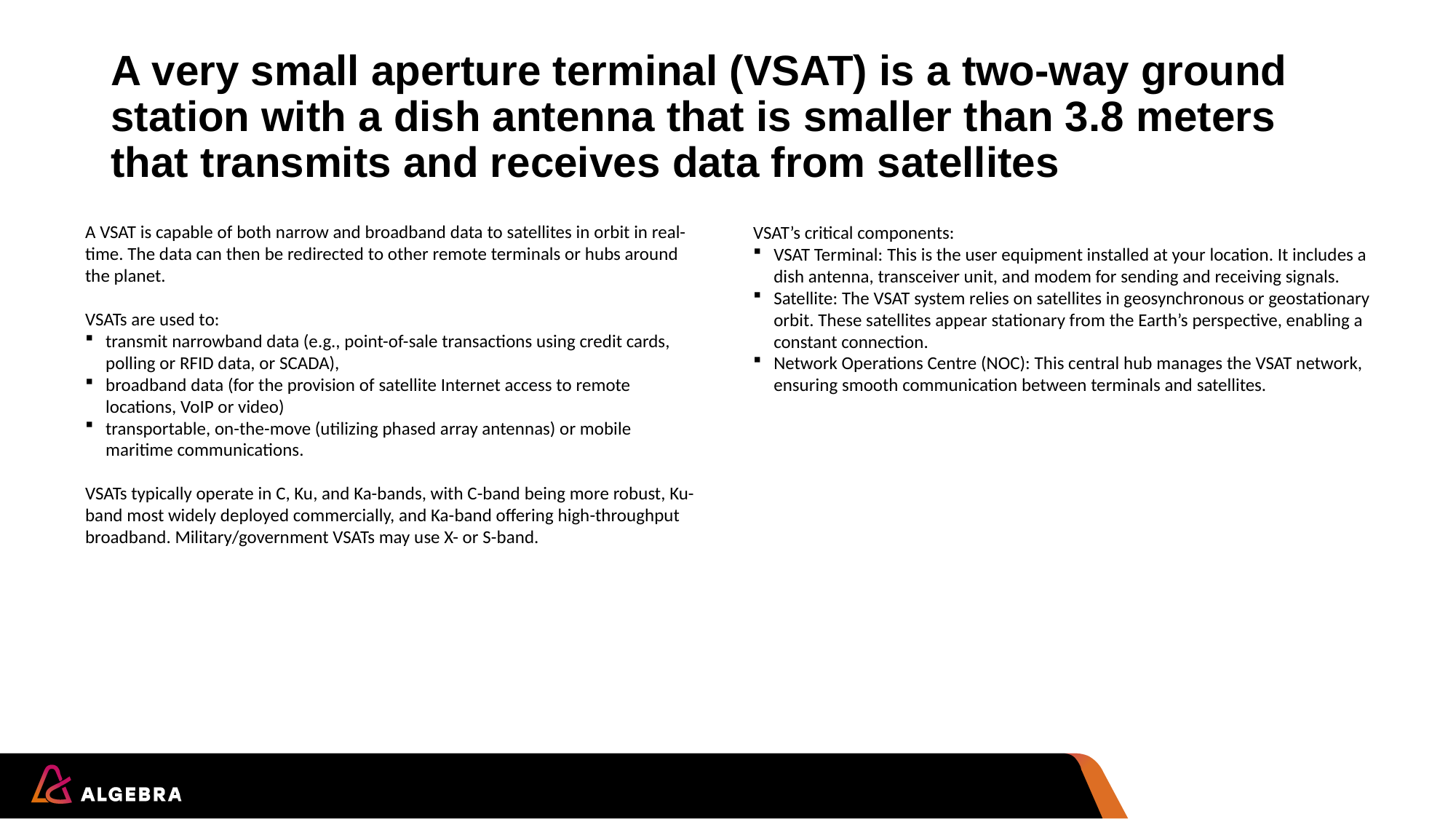

# A very small aperture terminal (VSAT) is a two-way ground station with a dish antenna that is smaller than 3.8 meters that transmits and receives data from satellites
A VSAT is capable of both narrow and broadband data to satellites in orbit in real-time. The data can then be redirected to other remote terminals or hubs around the planet.

VSATs are used to:
transmit narrowband data (e.g., point-of-sale transactions using credit cards, polling or RFID data, or SCADA),
broadband data (for the provision of satellite Internet access to remote locations, VoIP or video)
transportable, on-the-move (utilizing phased array antennas) or mobile maritime communications.

VSATs typically operate in C, Ku, and Ka-bands, with C-band being more robust, Ku-band most widely deployed commercially, and Ka-band offering high-throughput broadband. Military/government VSATs may use X- or S-band.
VSAT’s critical components:
VSAT Terminal: This is the user equipment installed at your location. It includes a dish antenna, transceiver unit, and modem for sending and receiving signals.
Satellite: The VSAT system relies on satellites in geosynchronous or geostationary orbit. These satellites appear stationary from the Earth’s perspective, enabling a constant connection.
Network Operations Centre (NOC): This central hub manages the VSAT network, ensuring smooth communication between terminals and satellites.